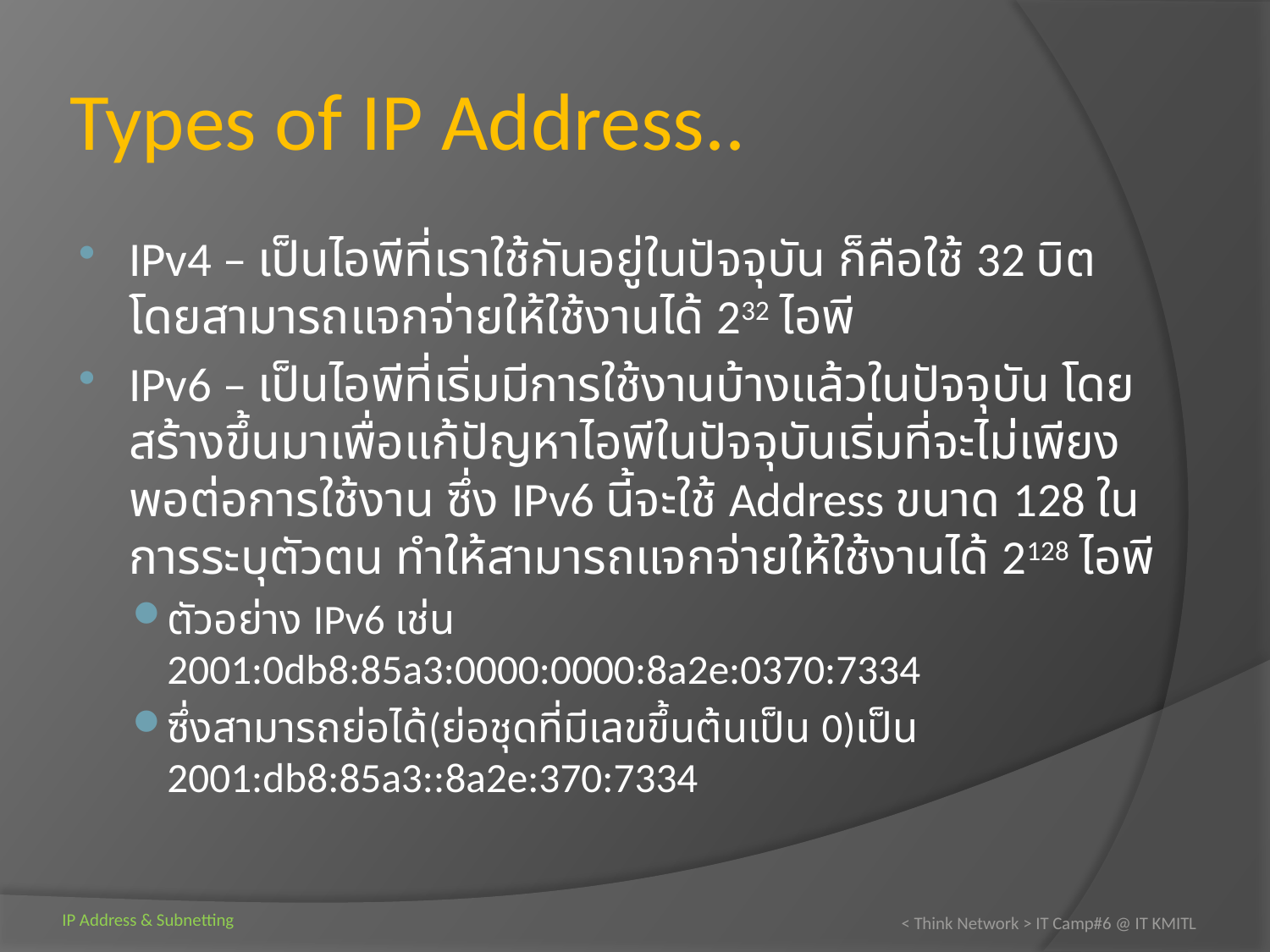

# Types of IP Address..
IPv4 – เป็นไอพีที่เราใช้กันอยู่ในปัจจุบัน ก็คือใช้ 32 บิต โดยสามารถแจกจ่ายให้ใช้งานได้ 232 ไอพี
IPv6 – เป็นไอพีที่เริ่มมีการใช้งานบ้างแล้วในปัจจุบัน โดยสร้างขึ้นมาเพื่อแก้ปัญหาไอพีในปัจจุบันเริ่มที่จะไม่เพียงพอต่อการใช้งาน ซึ่ง IPv6 นี้จะใช้ Address ขนาด 128 ในการระบุตัวตน ทำให้สามารถแจกจ่ายให้ใช้งานได้ 2128 ไอพี
ตัวอย่าง IPv6 เช่น 2001:0db8:85a3:0000:0000:8a2e:0370:7334
ซึ่งสามารถย่อได้(ย่อชุดที่มีเลขขึ้นต้นเป็น 0)เป็น
2001:db8:85a3::8a2e:370:7334
< Think Network > IT Camp#6 @ IT KMITL